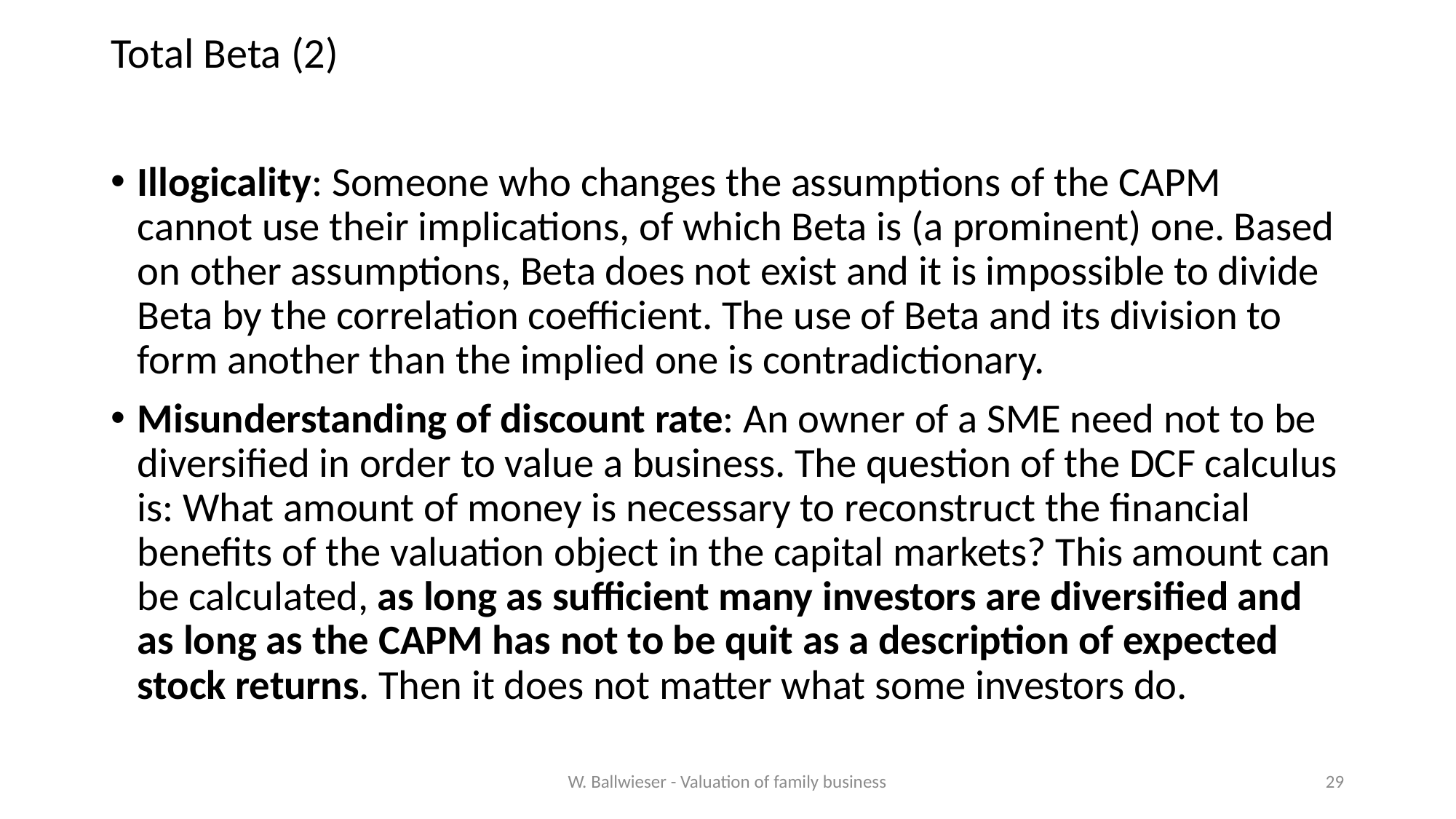

# Total Beta (2)
Illogicality: Someone who changes the assumptions of the CAPM cannot use their implications, of which Beta is (a prominent) one. Based on other assumptions, Beta does not exist and it is impossible to divide Beta by the correlation coefficient. The use of Beta and its division to form another than the implied one is contradictionary.
Misunderstanding of discount rate: An owner of a SME need not to be diversified in order to value a business. The question of the DCF calculus is: What amount of money is necessary to reconstruct the financial benefits of the valuation object in the capital markets? This amount can be calculated, as long as sufficient many investors are diversified and as long as the CAPM has not to be quit as a description of expected stock returns. Then it does not matter what some investors do.

W. Ballwieser - Valuation of family business
29